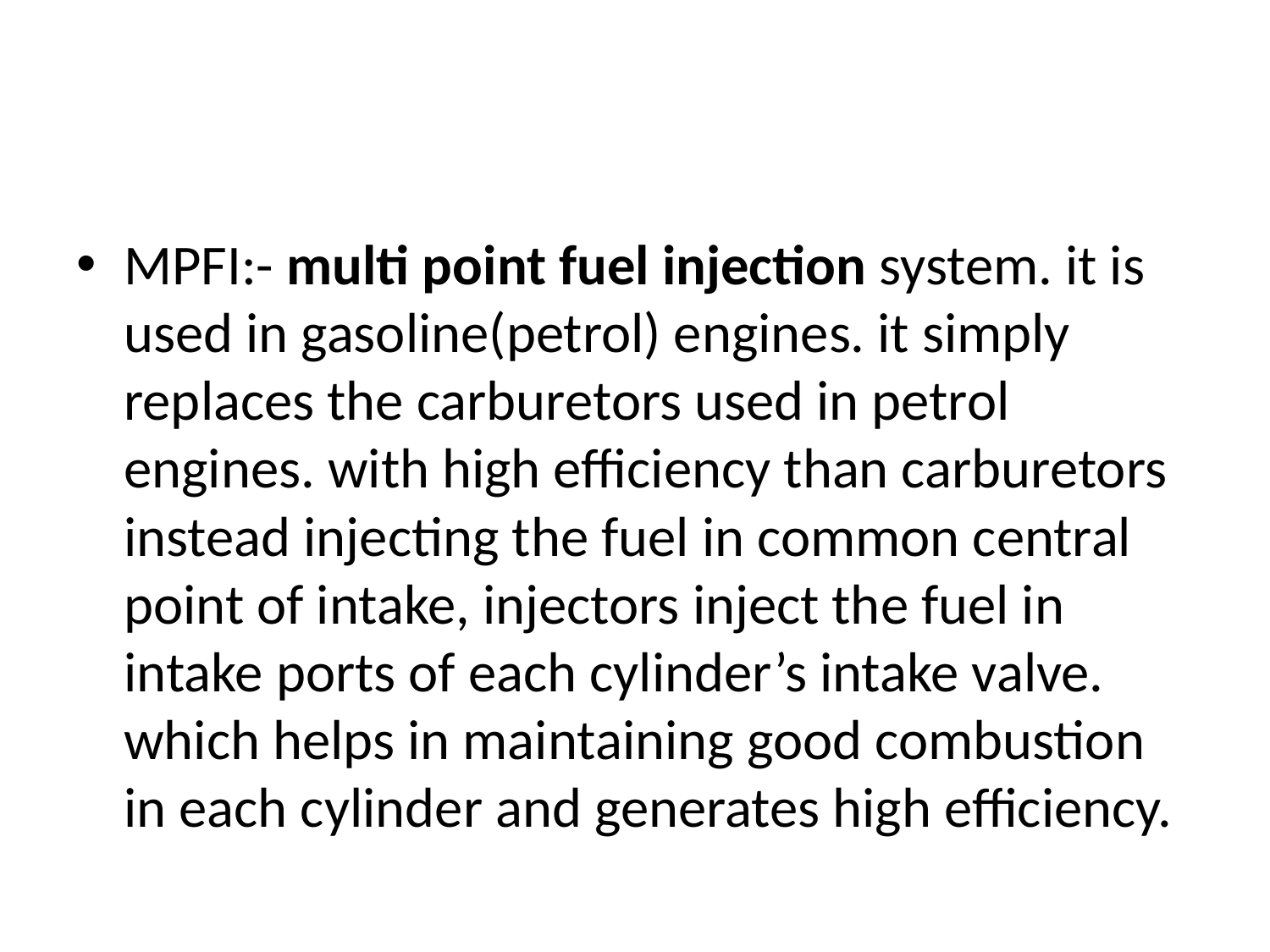

#
MPFI:- multi point fuel injection system. it is used in gasoline(petrol) engines. it simply replaces the carburetors used in petrol engines. with high efficiency than carburetors instead injecting the fuel in common central point of intake, injectors inject the fuel in intake ports of each cylinder’s intake valve. which helps in maintaining good combustion in each cylinder and generates high efficiency.